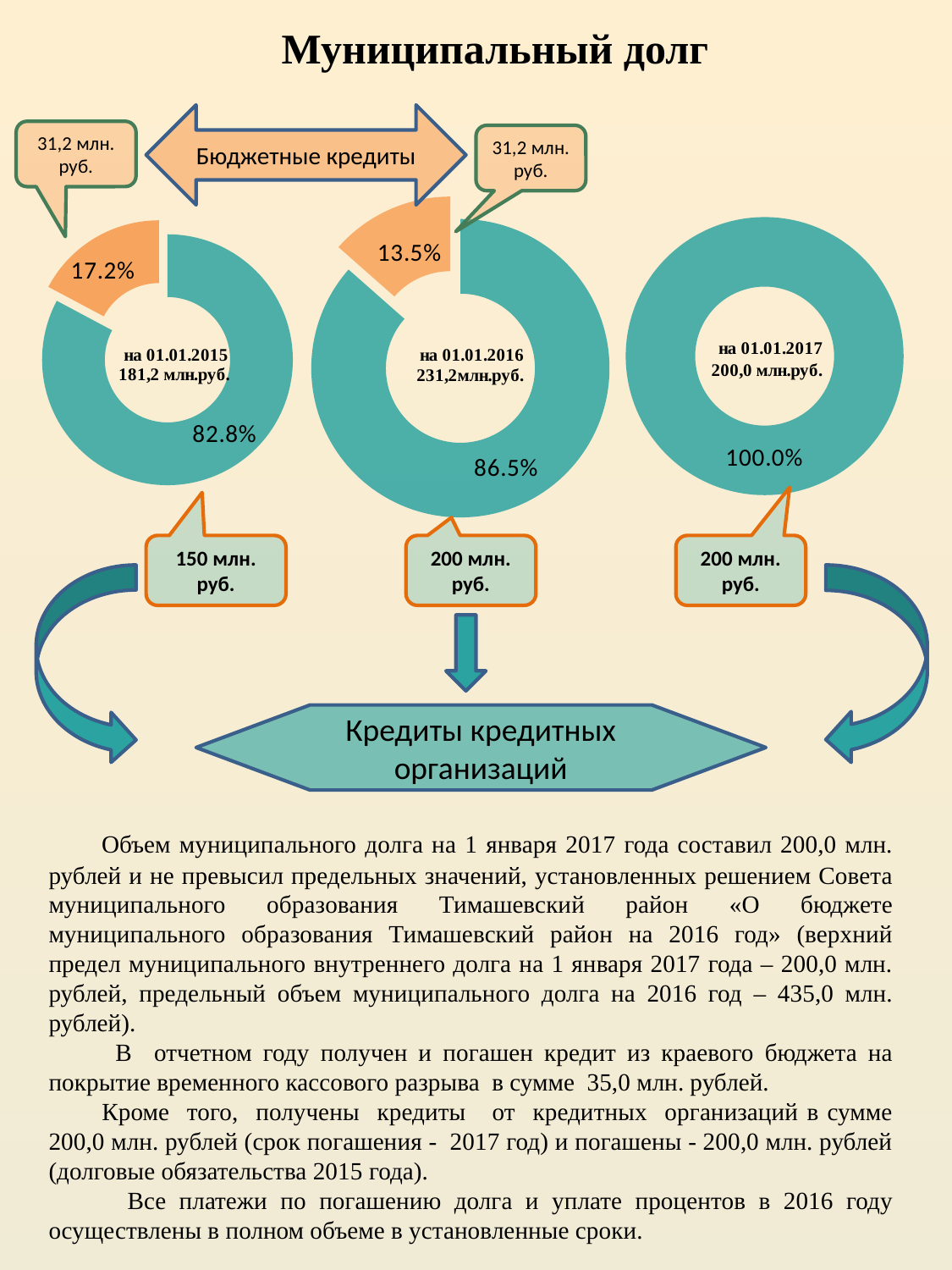

Муниципальный долг
Бюджетные кредиты
31,2 млн. руб.
31,2 млн. руб.

### Chart

| Category | Столбец1 |
|---|---|
| Кредиты кредитных организаций | 200.0 |
| Бюджетные кредиты | 31.2 |

### Chart

| Category | Столбец1 |
|---|---|
| Кредиты кредитных организаций | 200.0 |
| Бюджетные кредиты | None |

### Chart

| Category | Столбец1 |
|---|---|
| Кредиты кредитных организаций | 150.0 |
| Бюджетные кредиты | 31.2 |
150 млн. руб.
200 млн. руб.
200 млн. руб.

Кредиты кредитных организаций
     Объем муниципального долга на 1 января 2017 года составил 200,0 млн. рублей и не превысил предельных значений, установленных решением Совета муниципального образования Тимашевский район «О бюджете муниципального образования Тимашевский район на 2016 год» (верхний предел муниципального внутреннего долга на 1 января 2017 года – 200,0 млн. рублей, предельный объем муниципального долга на 2016 год – 435,0 млн. рублей).
      В  отчетном году получен и погашен кредит из краевого бюджета на покрытие временного кассового разрыва  в сумме  35,0 млн. рублей.
      Кроме  того,  получены  кредиты   от  кредитных  организаций в сумме 200,0 млн. рублей (срок погашения -  2017 год) и погашены - 200,0 млн. рублей (долговые обязательства 2015 года).
      Все платежи по погашению долга и уплате процентов в 2016 году осуществлены в полном объеме в установленные сроки.